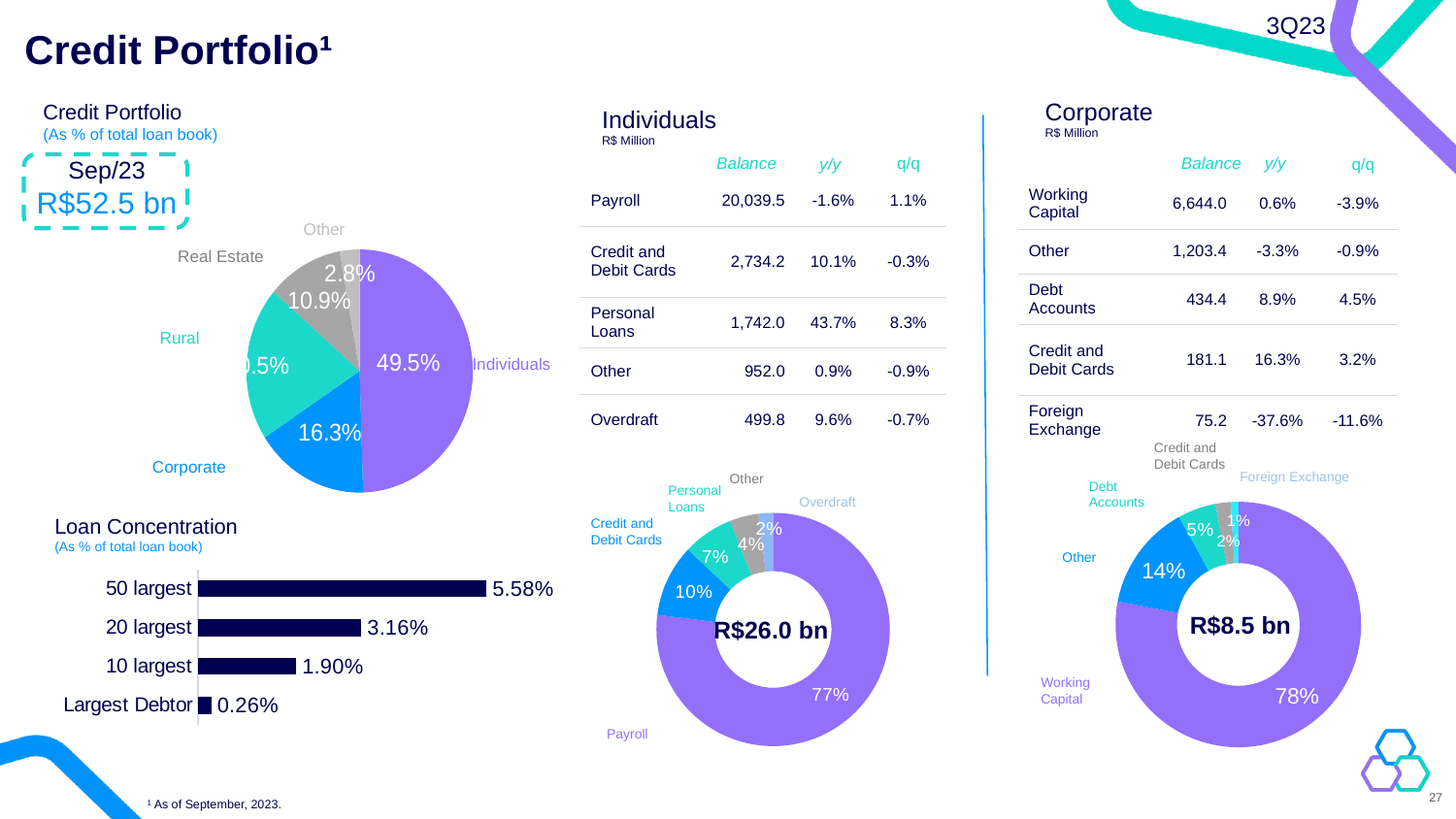

3Q23
Credit Portfolio¹
Corporate
R$ Million
Credit Portfolio
(As % of total loan book)
Individuals
R$ Million

### Chart

| Category | 1T22 |
|---|---|
| PF | 0.495 |
| PJ | 0.163 |
| Rural | 0.205 |
| Imobiliário | 0.109 |
| Outros | 0.028 |
Balance
q/q
Balance
y/y
y/y
q/q
Sep/23
R$52.5 bn

| Payroll | 20,039.5 | -1.6% | 1.1% |
| --- | --- | --- | --- |
| Credit and Debit Cards | 2,734.2 | 10.1% | -0.3% |
| Personal Loans | 1,742.0 | 43.7% | 8.3% |
| Other | 952.0 | 0.9% | -0.9% |
| Overdraft | 499.8 | 9.6% | -0.7% |
| Working Capital | 6,644.0 | 0.6% | -3.9% |
| --- | --- | --- | --- |
| Other | 1,203.4 | -3.3% | -0.9% |
| Debt Accounts | 434.4 | 8.9% | 4.5% |
| Credit and Debit Cards | 181.1 | 16.3% | 3.2% |
| Foreign Exchange | 75.2 | -37.6% | -11.6% |
Other
Real Estate
Rural
Individuals

### Chart

| Category | jun/22 |
|---|---|
| Capital de Giro  | 0.78 |
| Outros | 0.14 |
| Contas Devedoras | 0.05 |
| Cartão de Crédito e Débito | 0.02 |
| Câmbio | 0.01 |

### Chart

| Category | set/22 |
|---|---|
| Crédito Consignado | 0.77 |
| Cartão de Crédito e Débito | 0.1 |
| Crédito Pessoal  | 0.07 |
| Outros | 0.04 |
| Cheque Especial | 0.02 |
Credit and Debit Cards
Corporate
Foreign Exchange
Other
Debt Accounts
Personal
Loans
Overdraft
Loan Concentration
(As % of total loan book)
Credit and Debit Cards
Other

### Chart

| Category | Série 1 |
|---|---|
| Largest Debtor | 0.0026 |
| 10 largest | 0.019 |
| 20 largest | 0.0316 |
| 50 largest | 0.0558 |
R$8.5 bn
R$26.0 bn
Working
Capital
Payroll
27
¹ As of September, 2023.